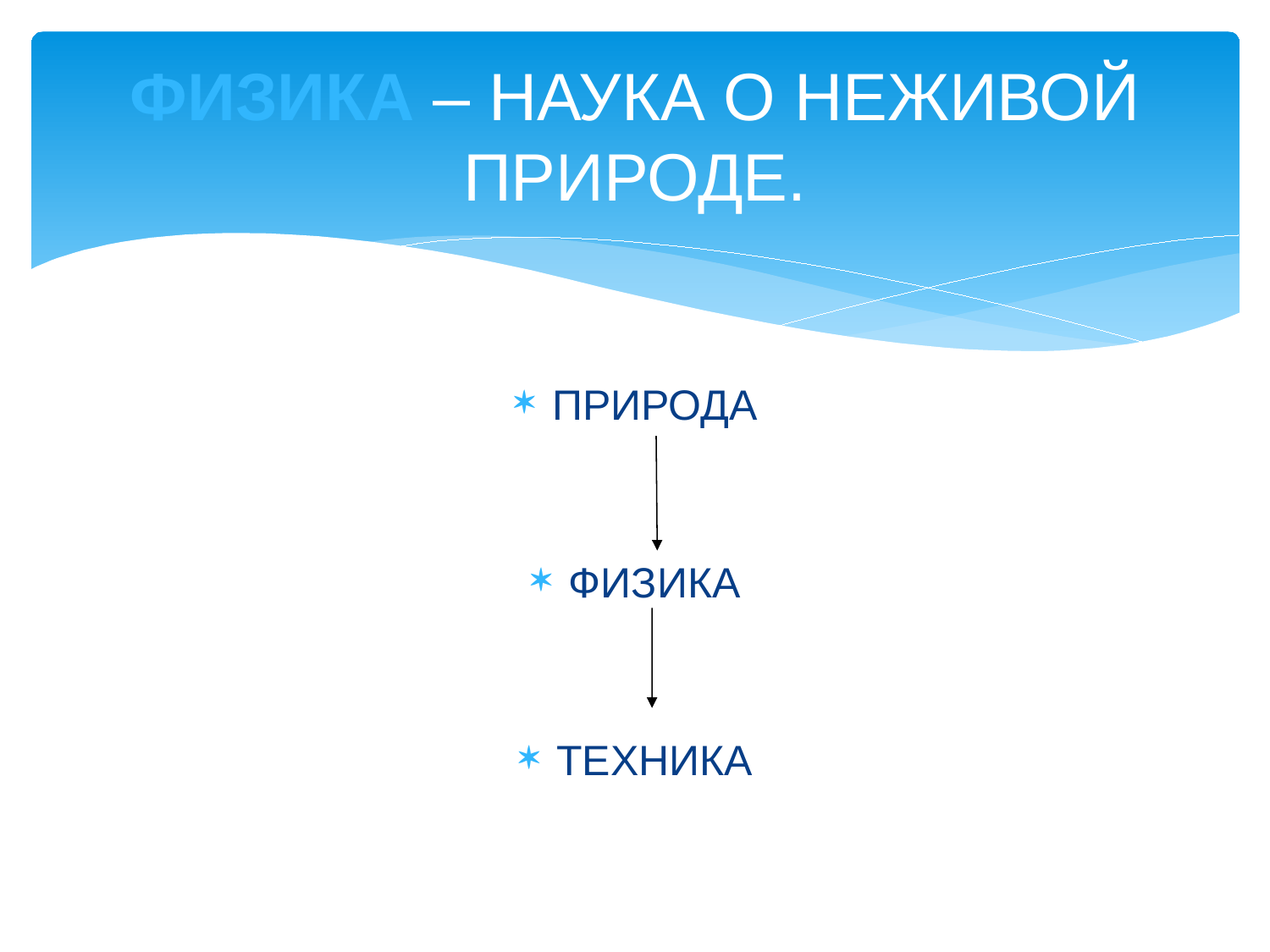

# ФИЗИКА – НАУКА О НЕЖИВОЙ ПРИРОДЕ.
ПРИРОДА

ФИЗИКА

ТЕХНИКА